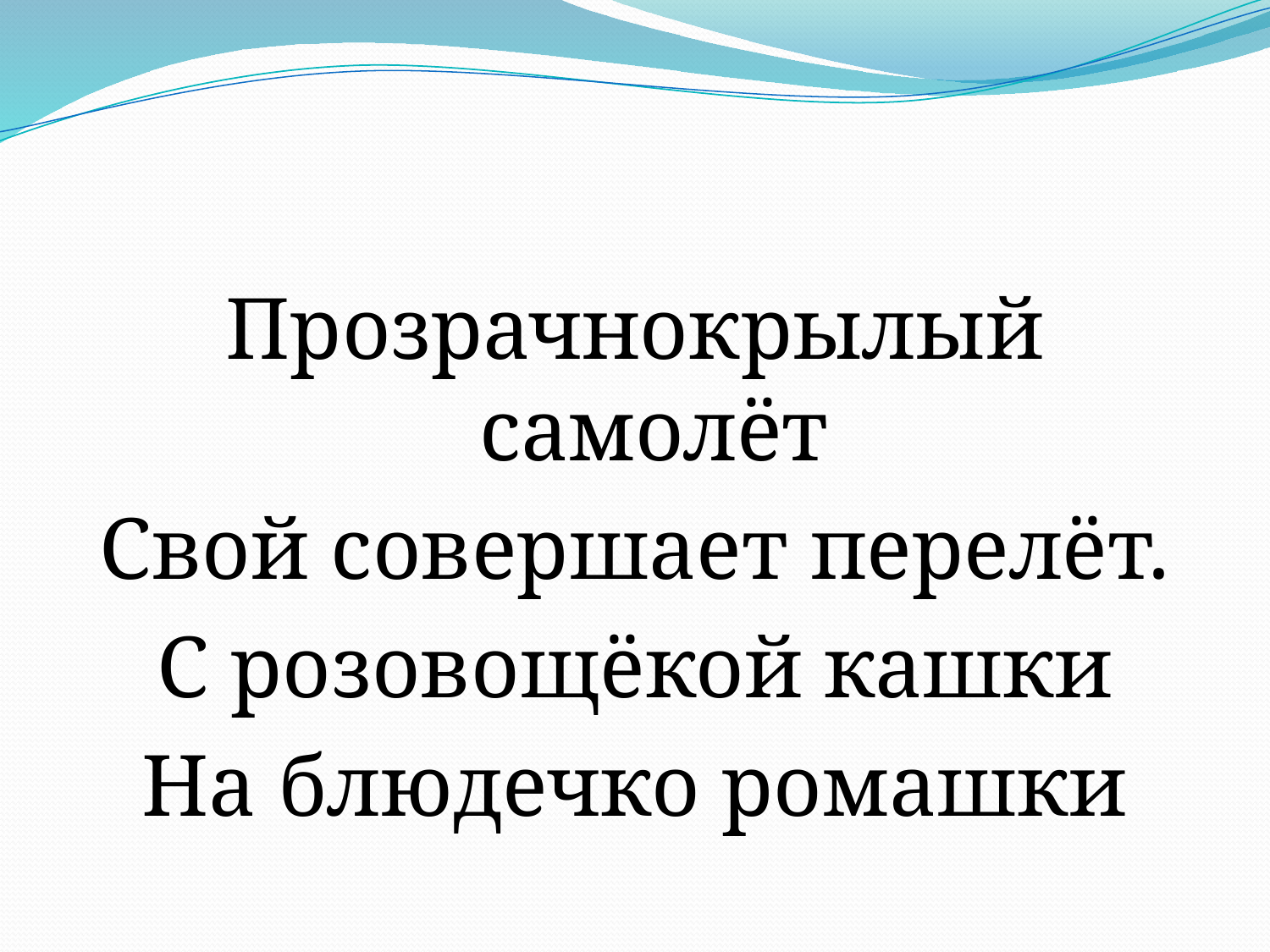

#
Прозрачнокрылый самолёт
Свой совершает перелёт.
С розовощёкой кашки
На блюдечко ромашки